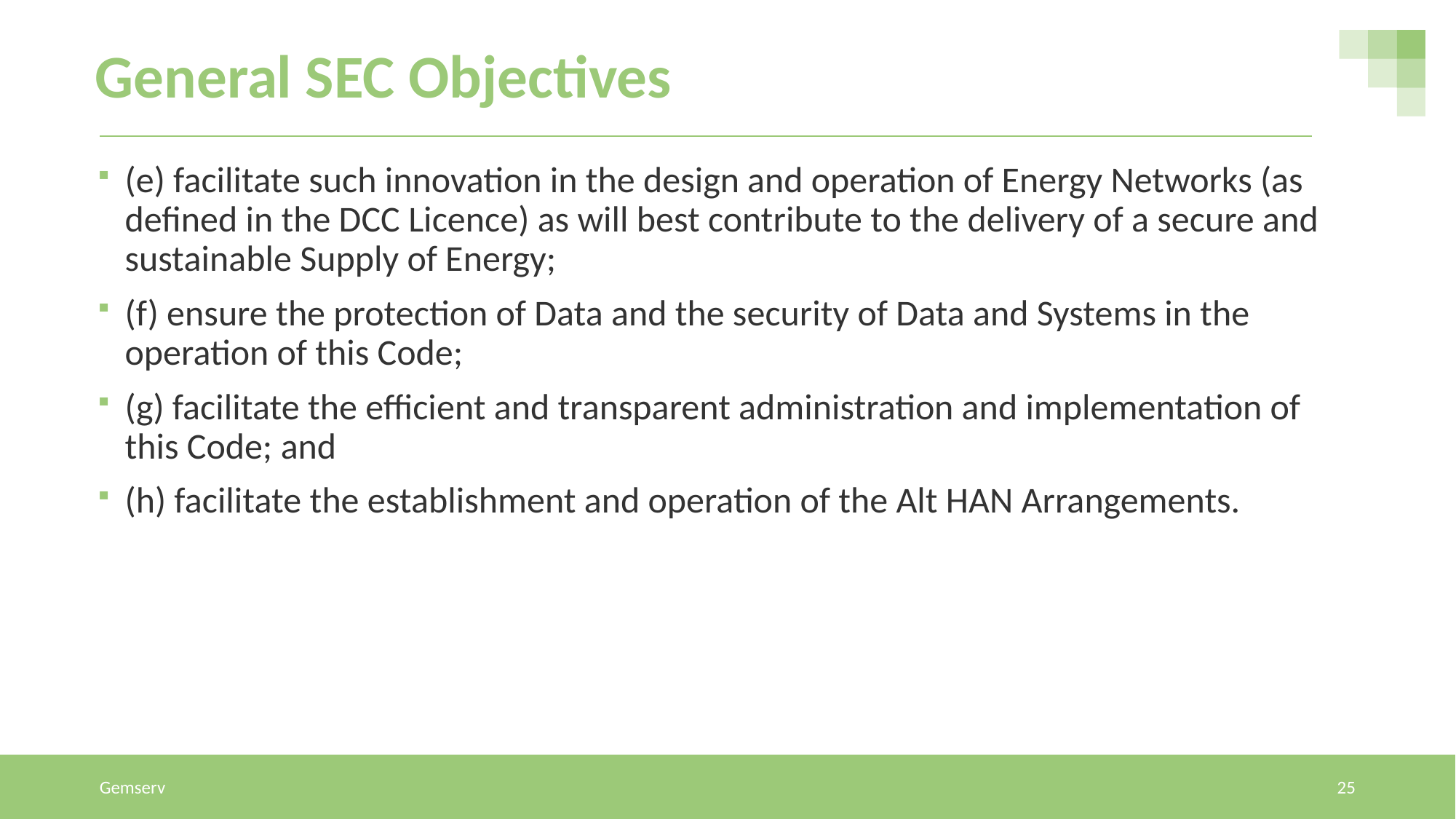

# General SEC Objectives
(e) facilitate such innovation in the design and operation of Energy Networks (as defined in the DCC Licence) as will best contribute to the delivery of a secure and sustainable Supply of Energy;
(f) ensure the protection of Data and the security of Data and Systems in the operation of this Code;
(g) facilitate the efficient and transparent administration and implementation of this Code; and
(h) facilitate the establishment and operation of the Alt HAN Arrangements.

Gemserv
25